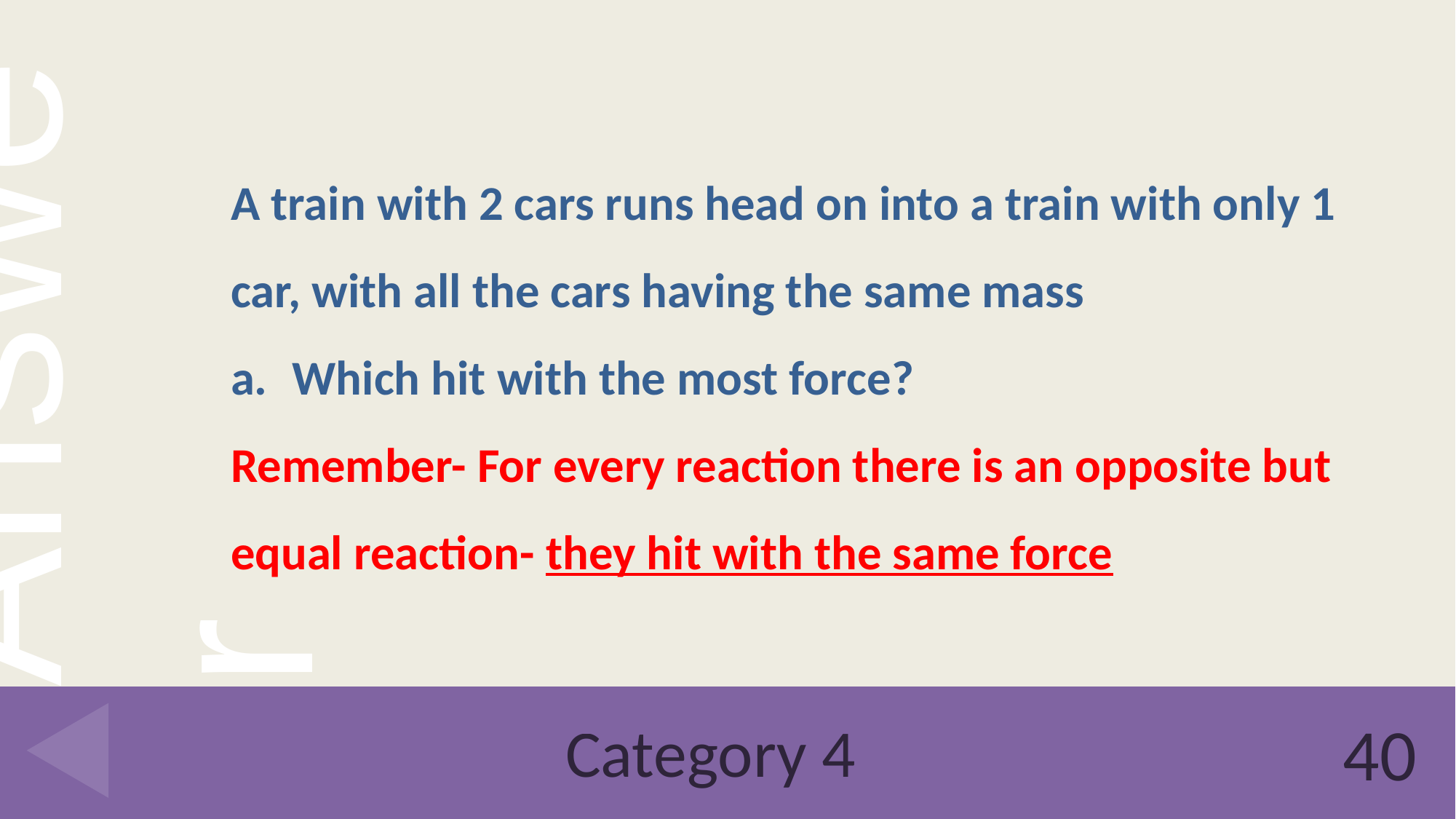

A train with 2 cars runs head on into a train with only 1 car, with all the cars having the same mass
Which hit with the most force?
Remember- For every reaction there is an opposite but equal reaction- they hit with the same force
# Category 4
40